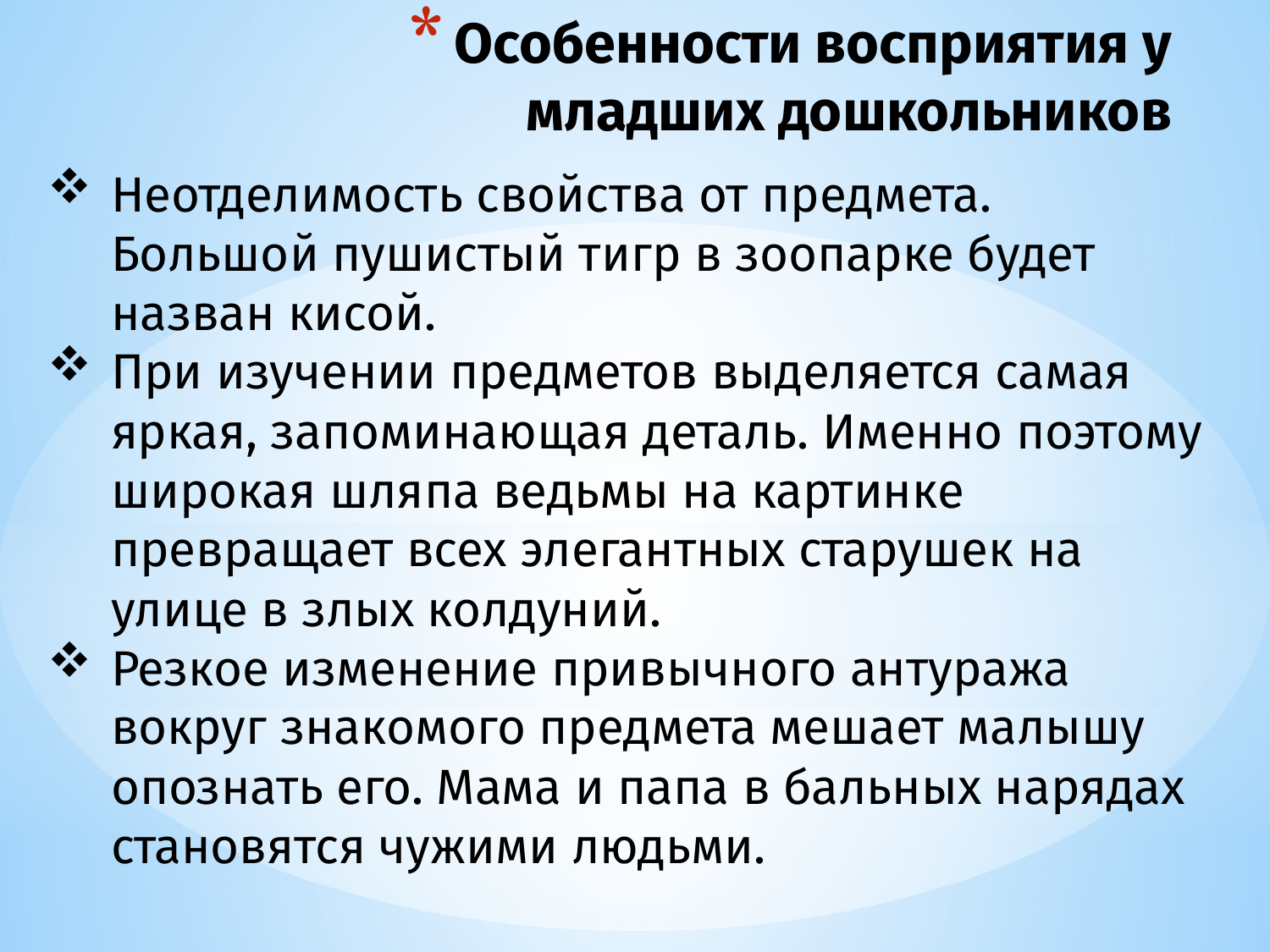

# Особенности восприятия у младших дошкольников
Неотделимость свойства от предмета. Большой пушистый тигр в зоопарке будет назван кисой.
При изучении предметов выделяется самая яркая, запоминающая деталь. Именно поэтому широкая шляпа ведьмы на картинке превращает всех элегантных старушек на улице в злых колдуний.
Резкое изменение привычного антуража вокруг знакомого предмета мешает малышу опознать его. Мама и папа в бальных нарядах становятся чужими людьми.